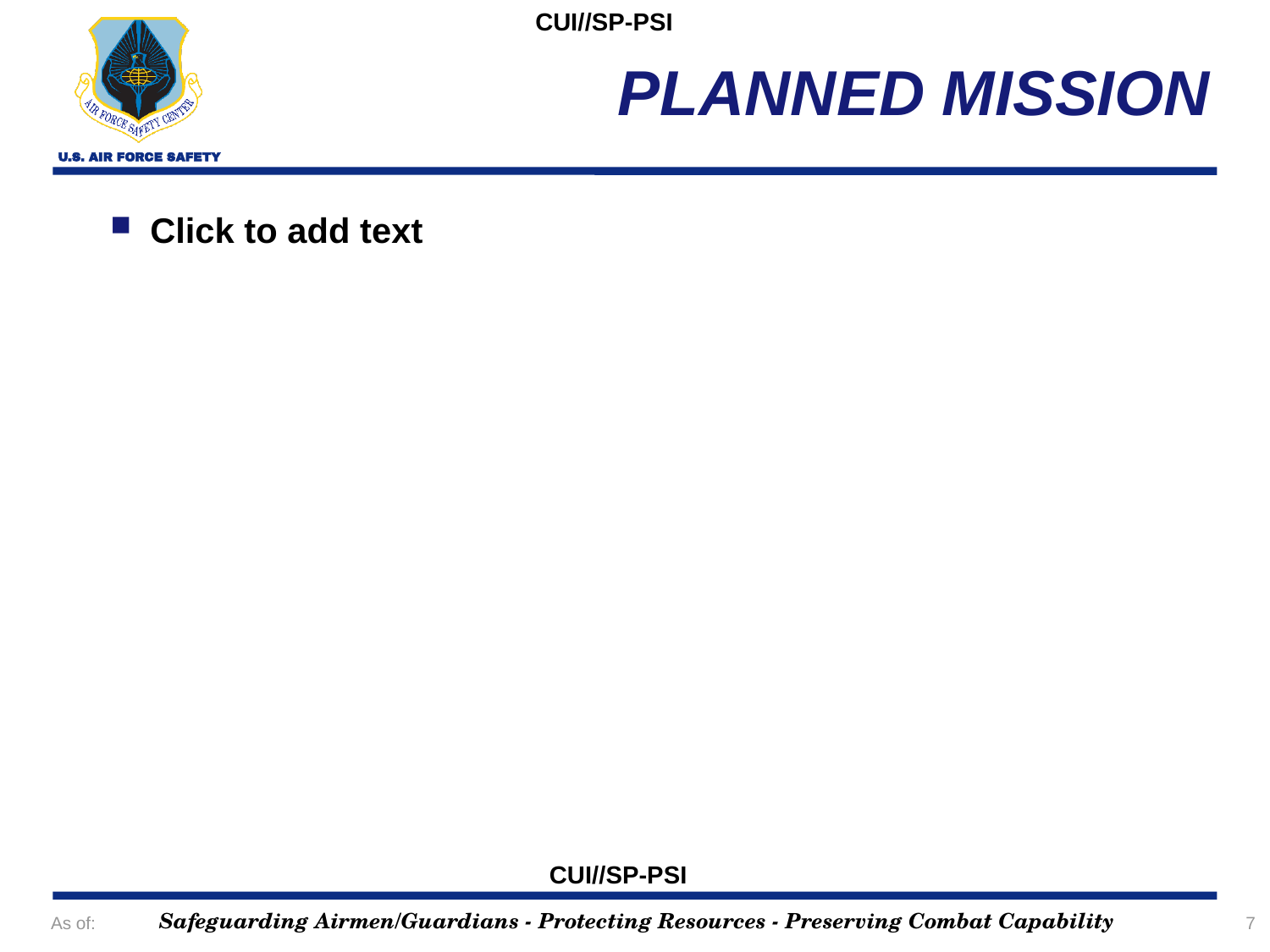

CUI//SP-PSI
# PLANNED MISSION
Click to add text
CUI//SP-PSI
As of:
7